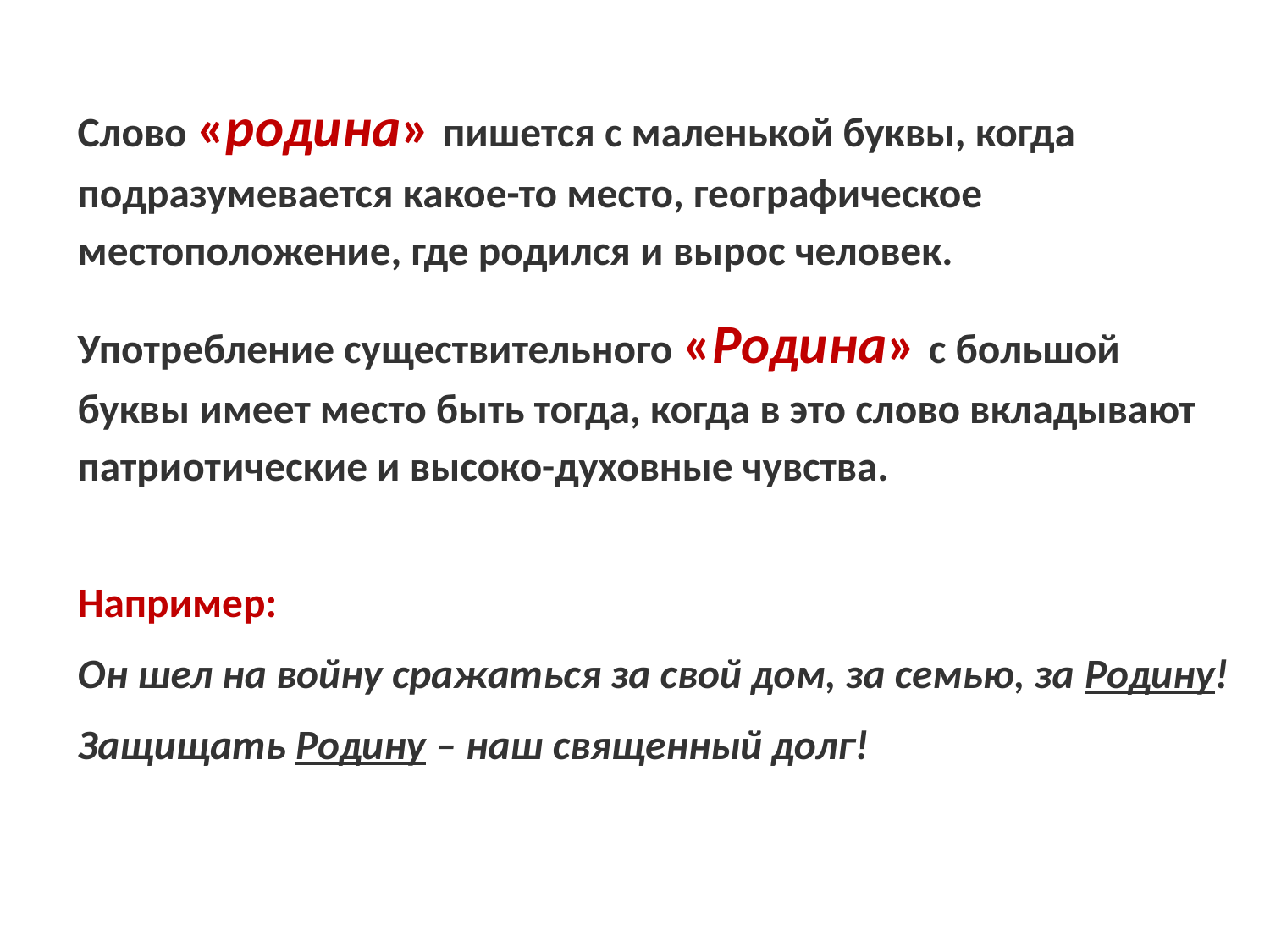

Слово «родина» пишется с маленькой буквы, когда подразумевается какое-то место, географическое местоположение, где родился и вырос человек.
Употребление существительного «Родина» с большой буквы имеет место быть тогда, когда в это слово вкладывают патриотические и высоко-духовные чувства.

Например:
Он шел на войну сражаться за свой дом, за семью, за Родину!
Защищать Родину – наш священный долг!